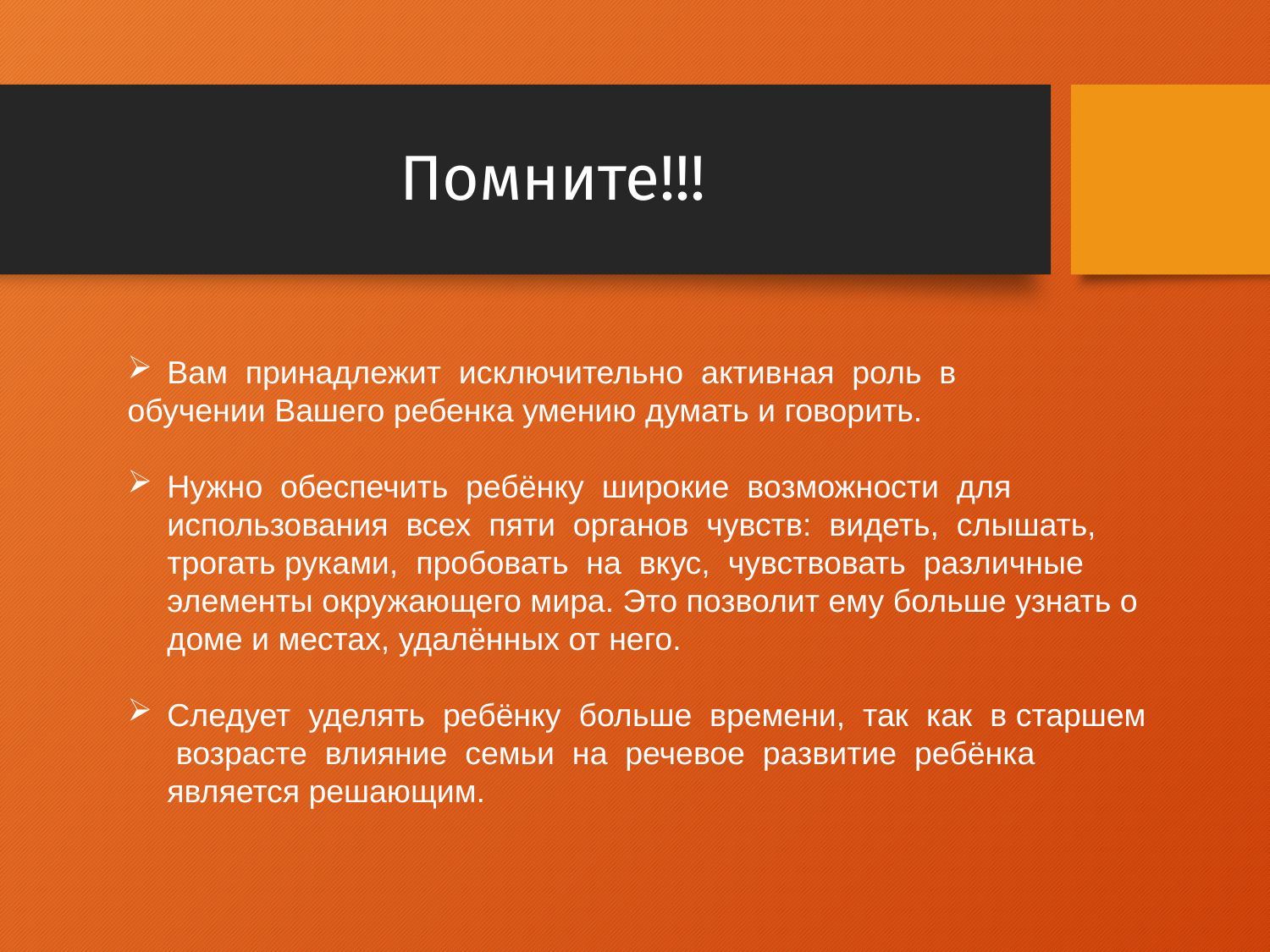

# Помните!!!
Вам  принадлежит  исключительно  активная  роль  в
обучении Вашего ребенка умению думать и говорить.

Нужно  обеспечить  ребёнку  широкие  возможности  для использования  всех  пяти  органов  чувств:  видеть,  слышать,  трогать руками,  пробовать  на  вкус,  чувствовать  различные  элементы окружающего мира. Это позволит ему больше узнать о доме и местах, удалённых от него.

Следует  уделять  ребёнку  больше  времени,  так  как  в старшем  возрасте  влияние  семьи  на  речевое  развитие  ребёнка является решающим.